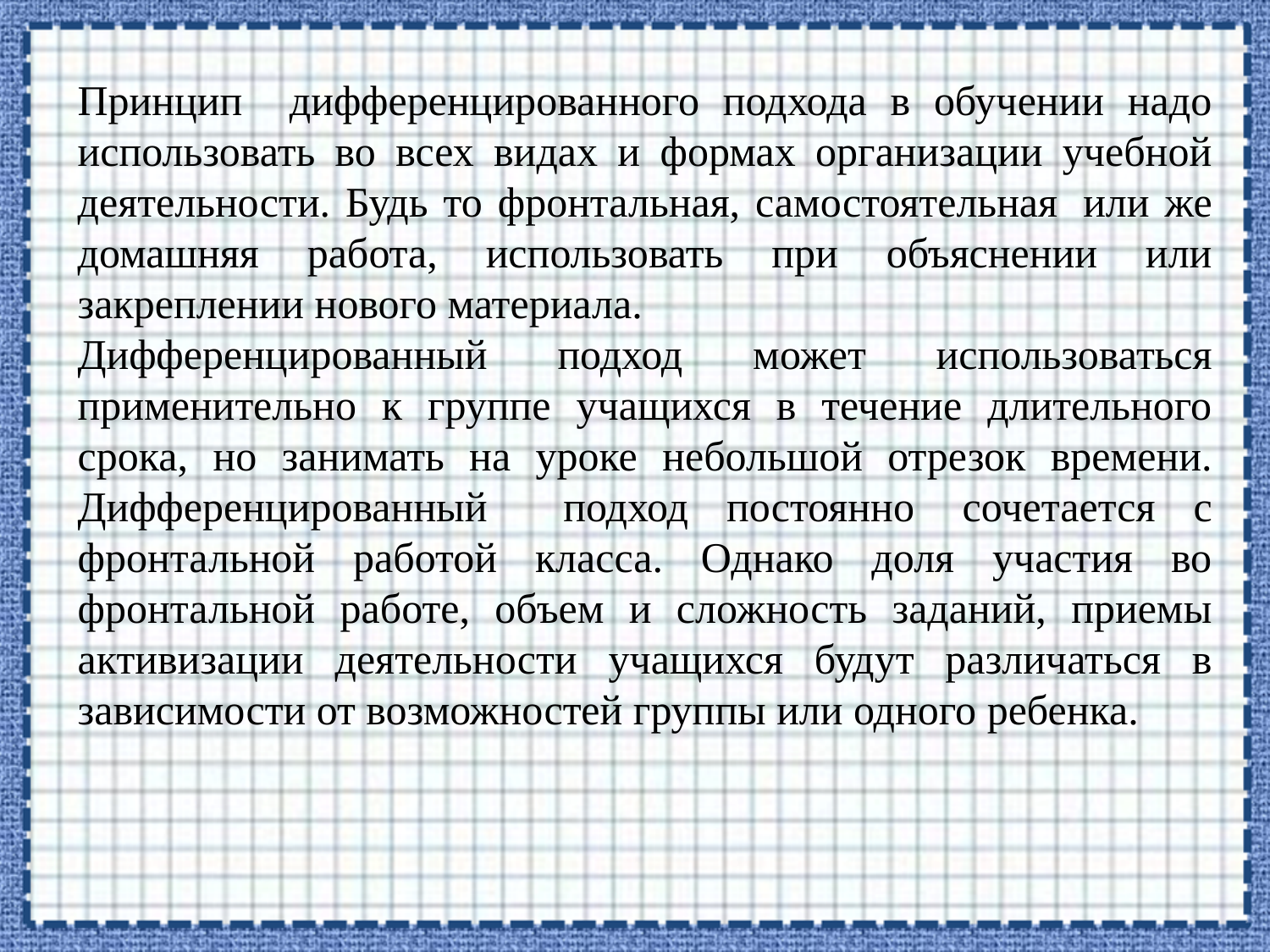

Принцип  дифференцированного подхода в обучении надо использовать во всех видах и формах организации учебной деятельности. Будь то фронтальная, самостоятельная  или же домашняя работа, использовать при объяснении или закреплении нового материала.
Дифференцированный подход может использоваться применительно к группе учащихся в течение длительного срока, но занимать на уроке небольшой отрезок времени. Дифференцированный  подход постоянно  сочетается с фронтальной работой класса. Однако доля участия во фронтальной работе, объем и сложность заданий, приемы активизации деятельности учащихся будут различаться в зависимости от возможностей группы или одного ребенка.